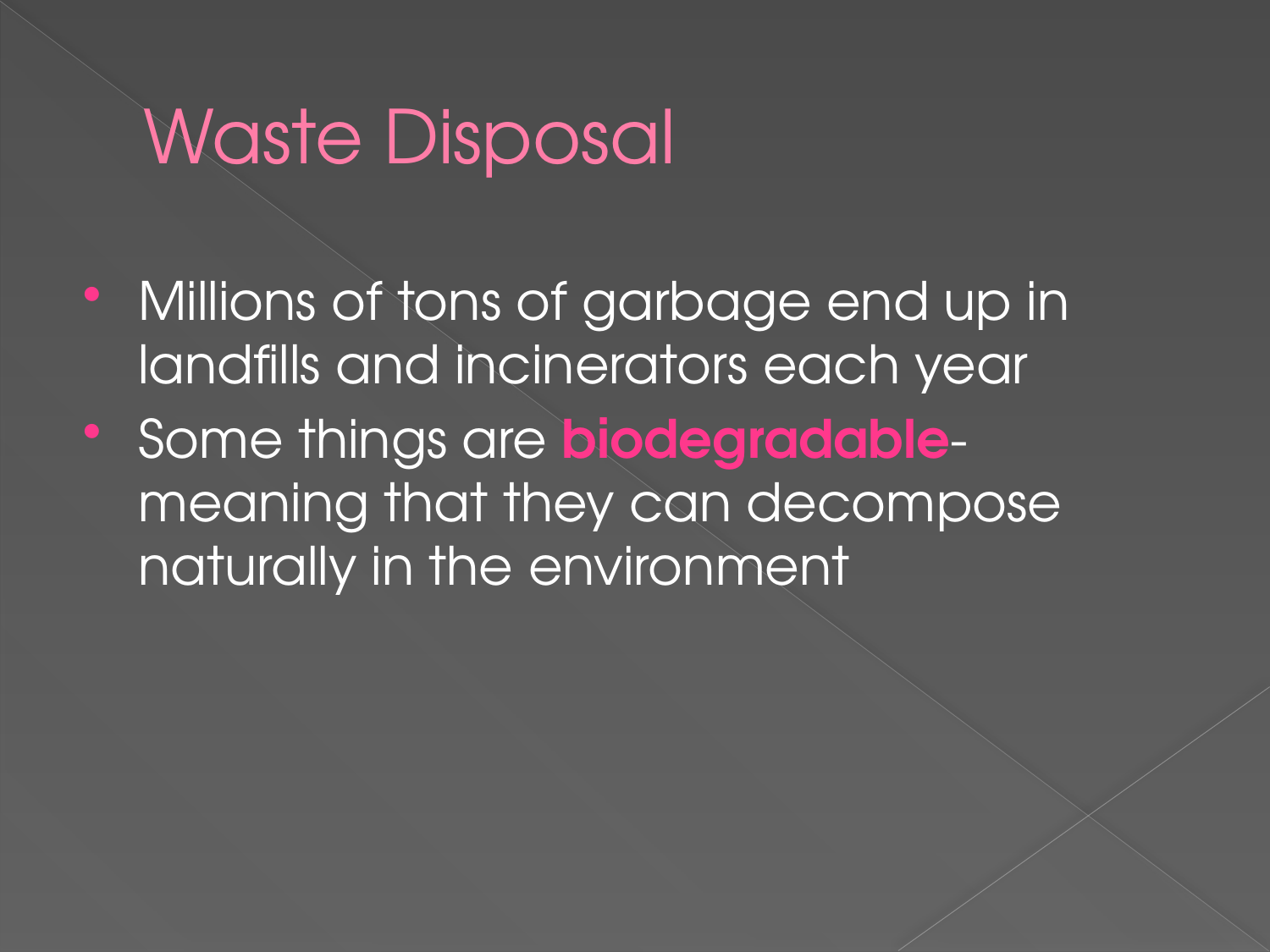

# Waste Disposal
Millions of tons of garbage end up in landfills and incinerators each year
Some things are biodegradable- meaning that they can decompose naturally in the environment